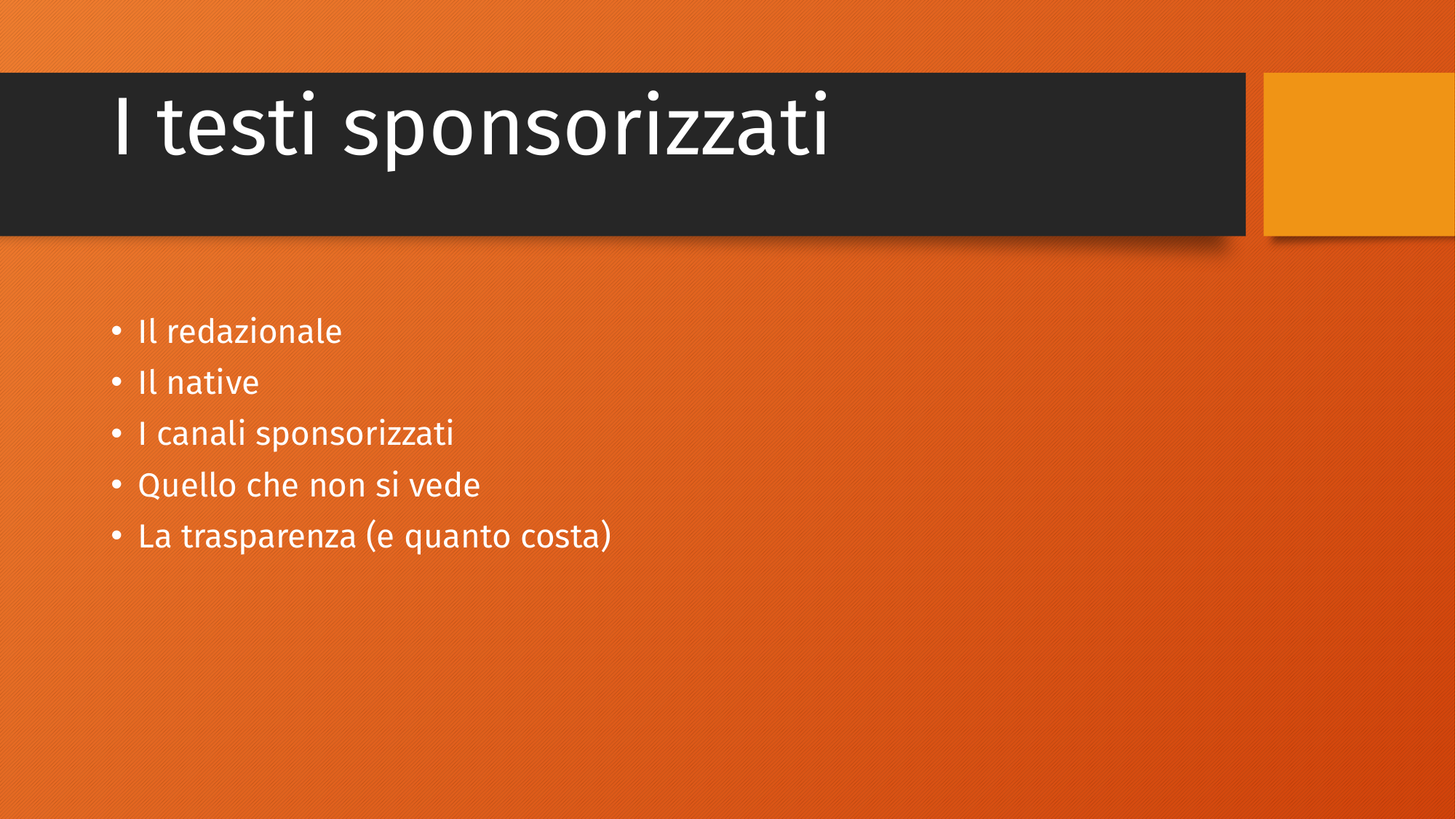

# I testi sponsorizzati
Il redazionale
Il native
I canali sponsorizzati
Quello che non si vede
La trasparenza (e quanto costa)